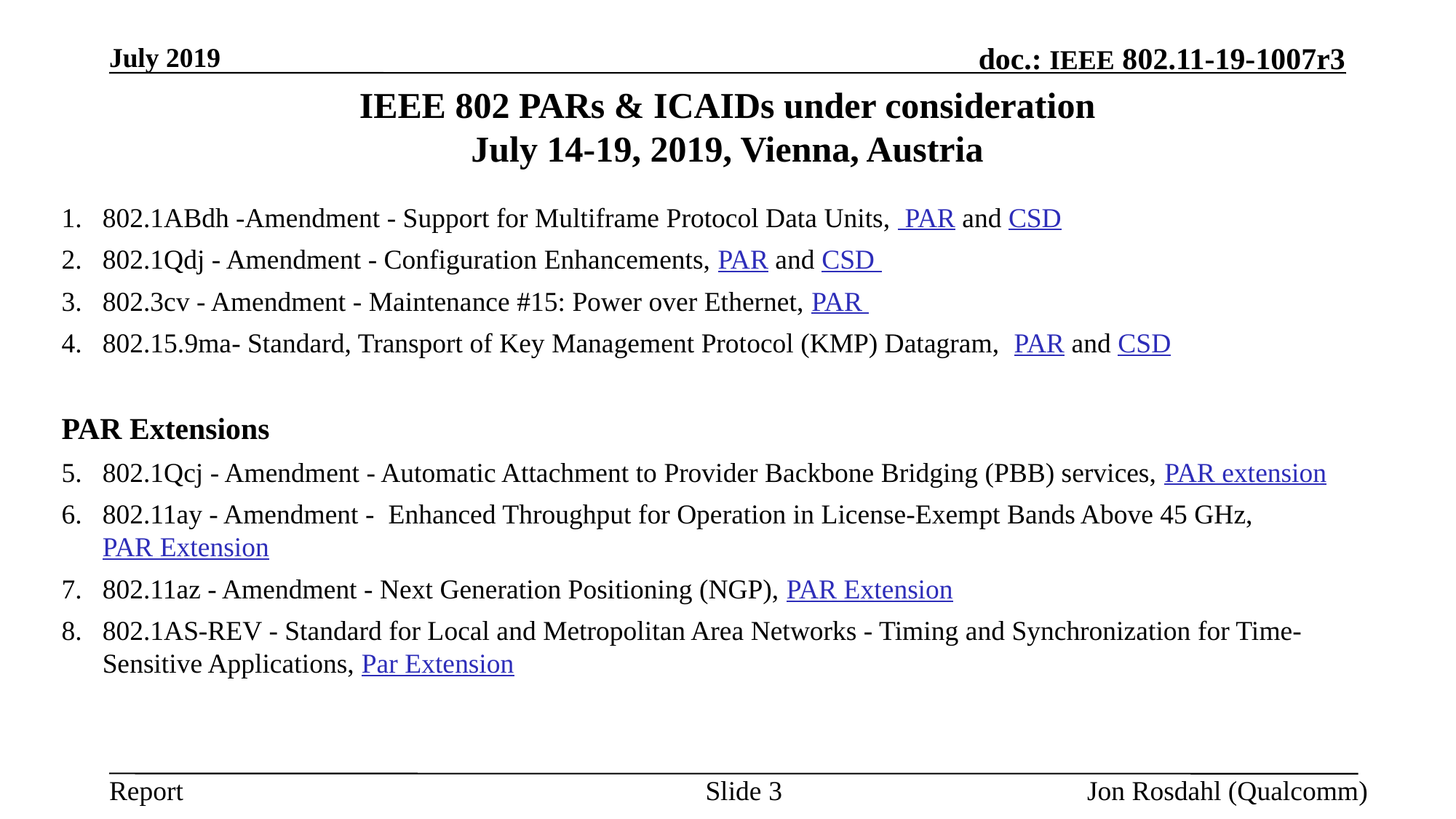

July 2019
# IEEE 802 PARs & ICAIDs under consideration July 14-19, 2019, Vienna, Austria
802.1ABdh -Amendment - Support for Multiframe Protocol Data Units,  PAR and CSD
802.1Qdj - Amendment - Configuration Enhancements, PAR and CSD
802.3cv - Amendment - Maintenance #15: Power over Ethernet, PAR
802.15.9ma- Standard, Transport of Key Management Protocol (KMP) Datagram,  PAR and CSD

PAR Extensions
802.1Qcj - Amendment - Automatic Attachment to Provider Backbone Bridging (PBB) services, PAR extension
802.11ay - Amendment -  Enhanced Throughput for Operation in License-Exempt Bands Above 45 GHz, PAR Extension
802.11az - Amendment - Next Generation Positioning (NGP), PAR Extension
802.1AS-REV - Standard for Local and Metropolitan Area Networks - Timing and Synchronization for Time-Sensitive Applications, Par Extension
Slide 3
Jon Rosdahl (Qualcomm)